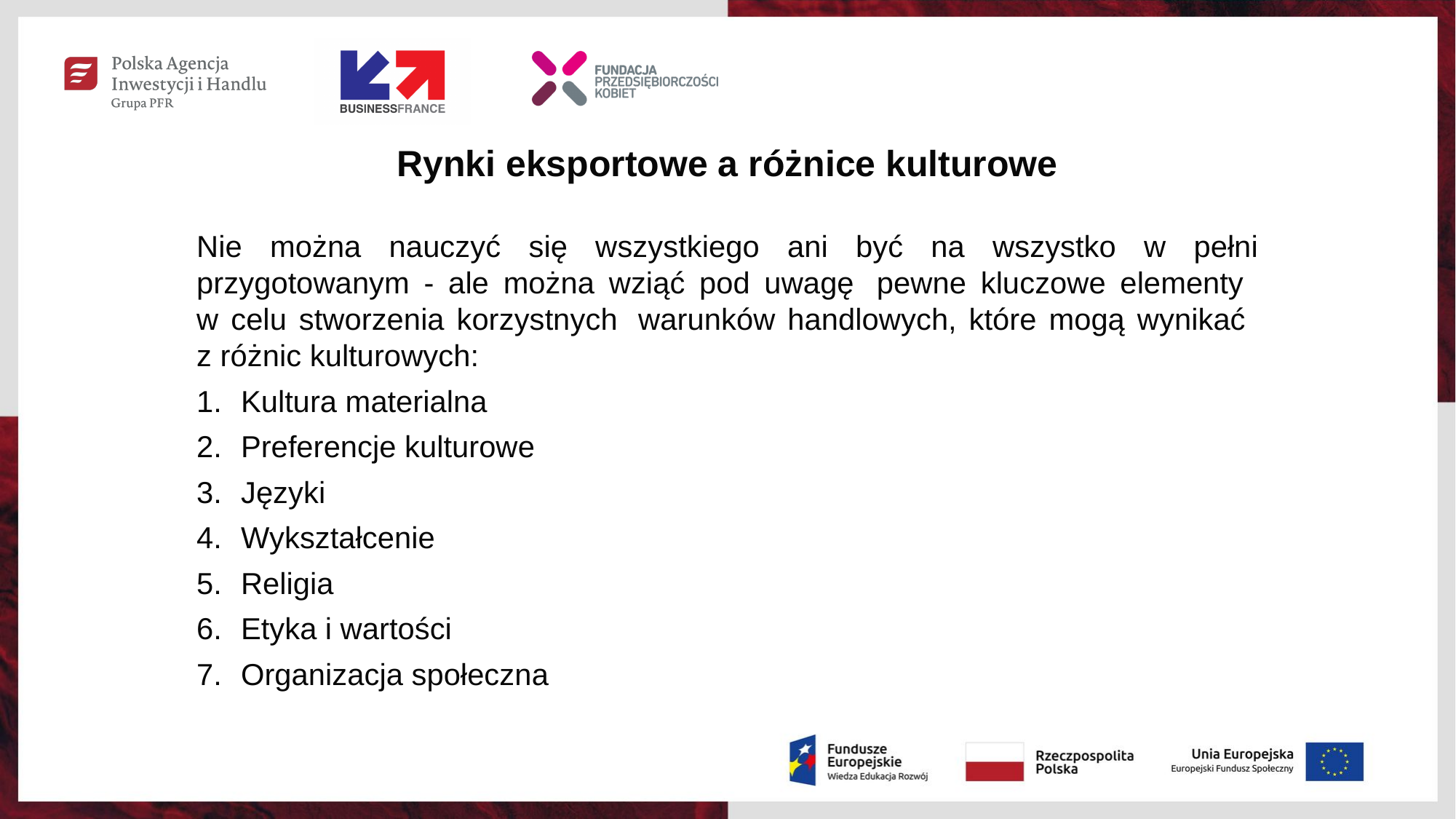

Rynki eksportowe a różnice kulturowe
Nie można nauczyć się wszystkiego ani być na wszystko w pełni przygotowanym - ale można wziąć pod uwagę  pewne kluczowe elementy
w celu stworzenia korzystnych  warunków handlowych, które mogą wynikać
z różnic kulturowych:
Kultura materialna
Preferencje kulturowe
Języki
Wykształcenie
Religia
Etyka i wartości
Organizacja społeczna